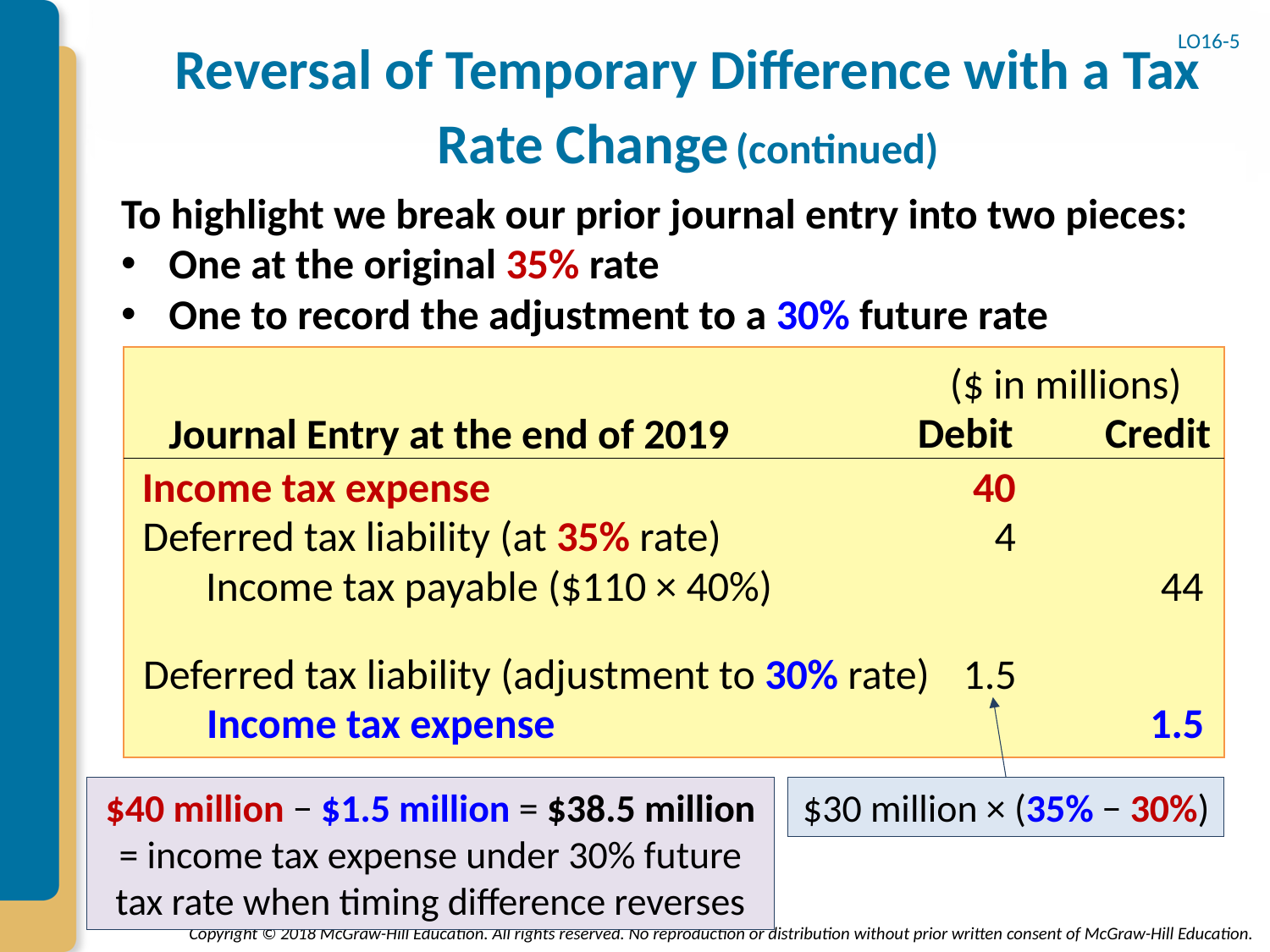

# Reversal of Temporary Difference with a Tax Rate Change (continued)
LO16-5
To highlight we break our prior journal entry into two pieces:
One at the original 35% rate
One to record the adjustment to a 30% future rate

($ in millions)
Debit
Credit
Journal Entry at the end of 2019
Income tax expense
40
Deferred tax liability (at 35% rate)
4
Income tax payable ($110 × 40%)
44
Deferred tax liability (adjustment to 30% rate)
1.5
Income tax expense
1.5
$40 million − $1.5 million = $38.5 million
= income tax expense under 30% future tax rate when timing difference reverses
$30 million × (35% − 30%)